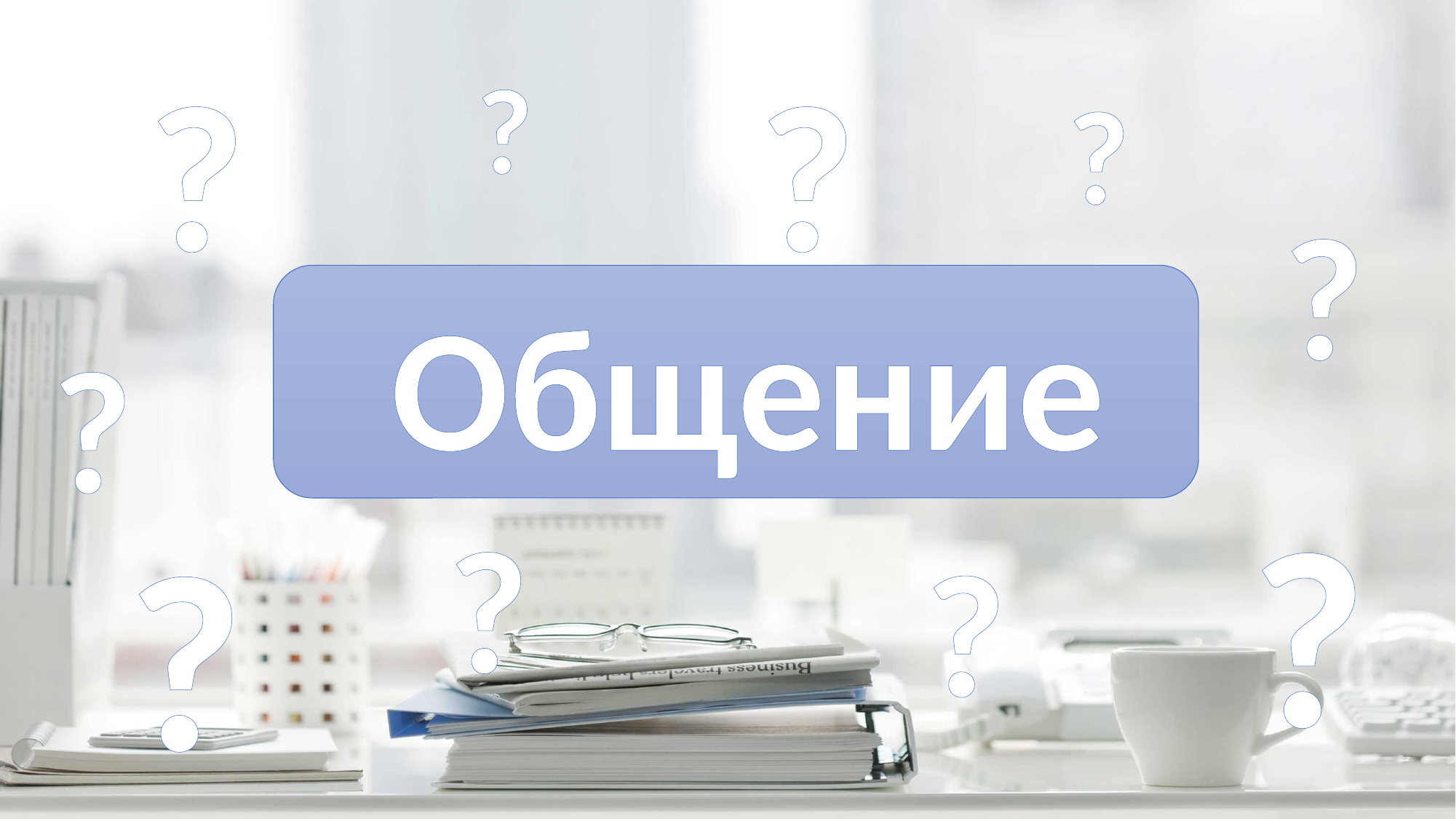

?
?
?
?
?

Общение
?
?
?
?
?